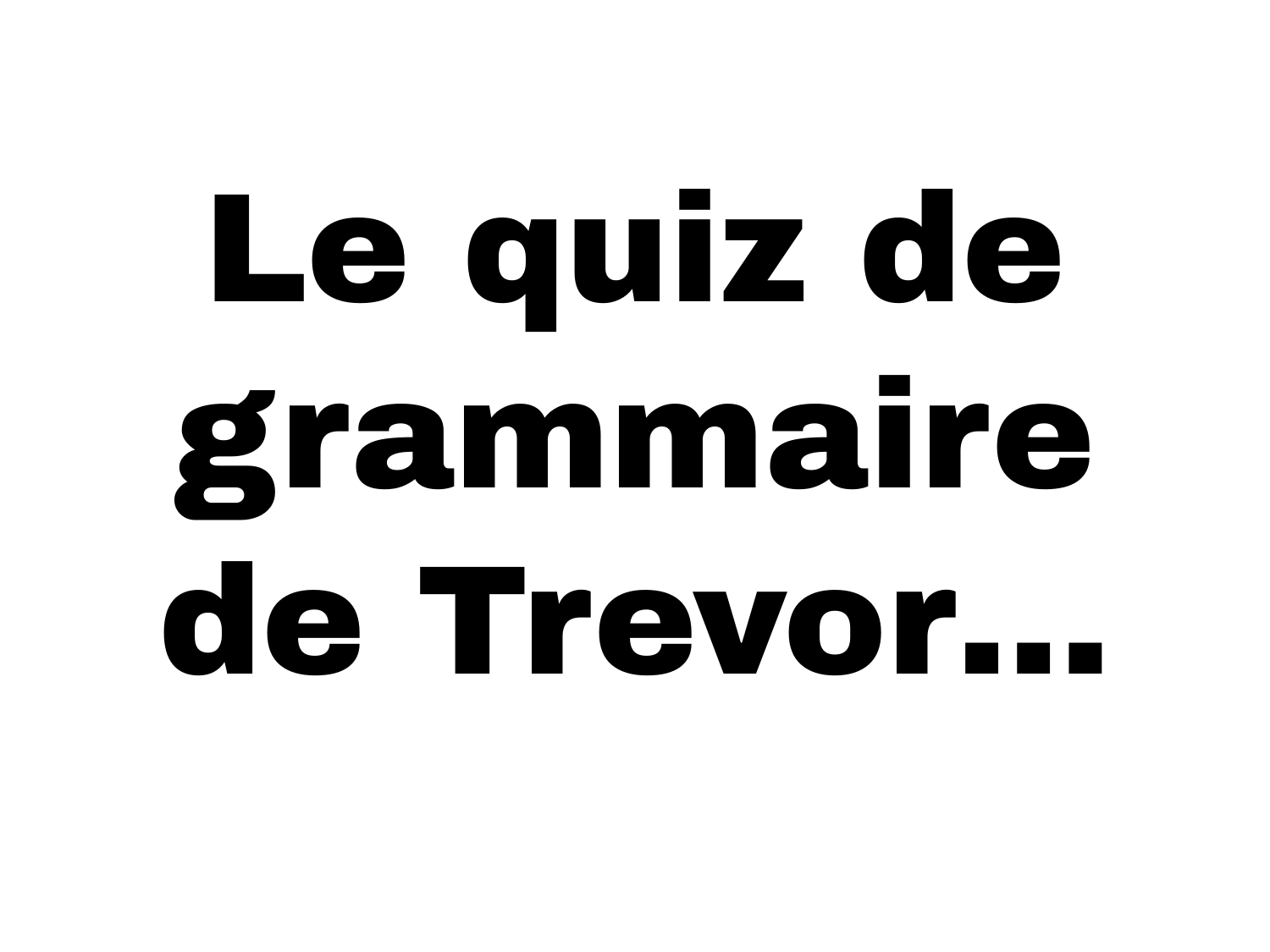

# Le quiz de grammaire de Trevor…